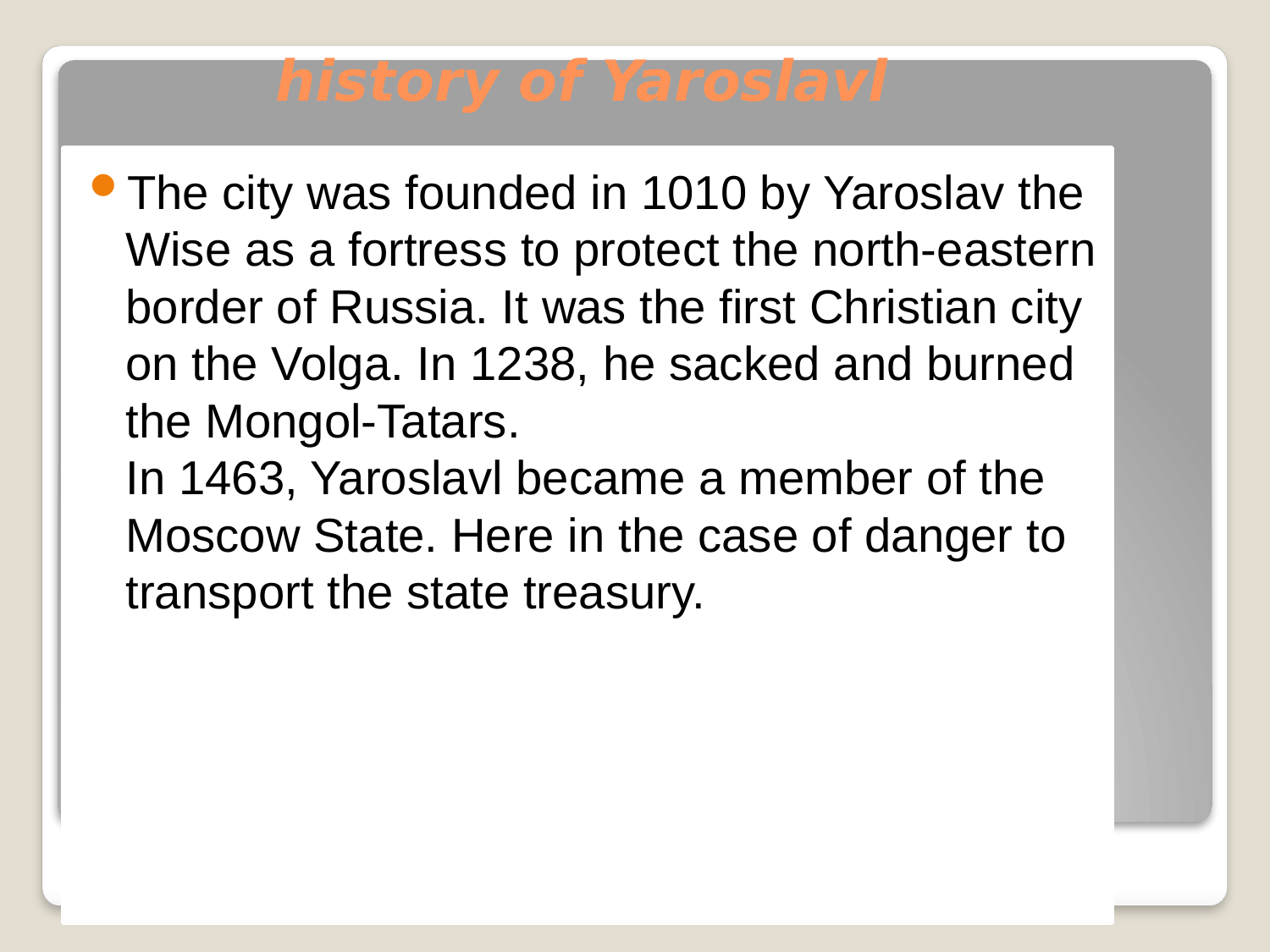

# history of Yaroslavl
The city was founded in 1010 by Yaroslav the Wise as a fortress to protect the north-eastern border of Russia. It was the first Christian city on the Volga. In 1238, he sacked and burned the Mongol-Tatars.
In 1463, Yaroslavl became a member of the Moscow State. Here in the case of danger to transport the state treasury.